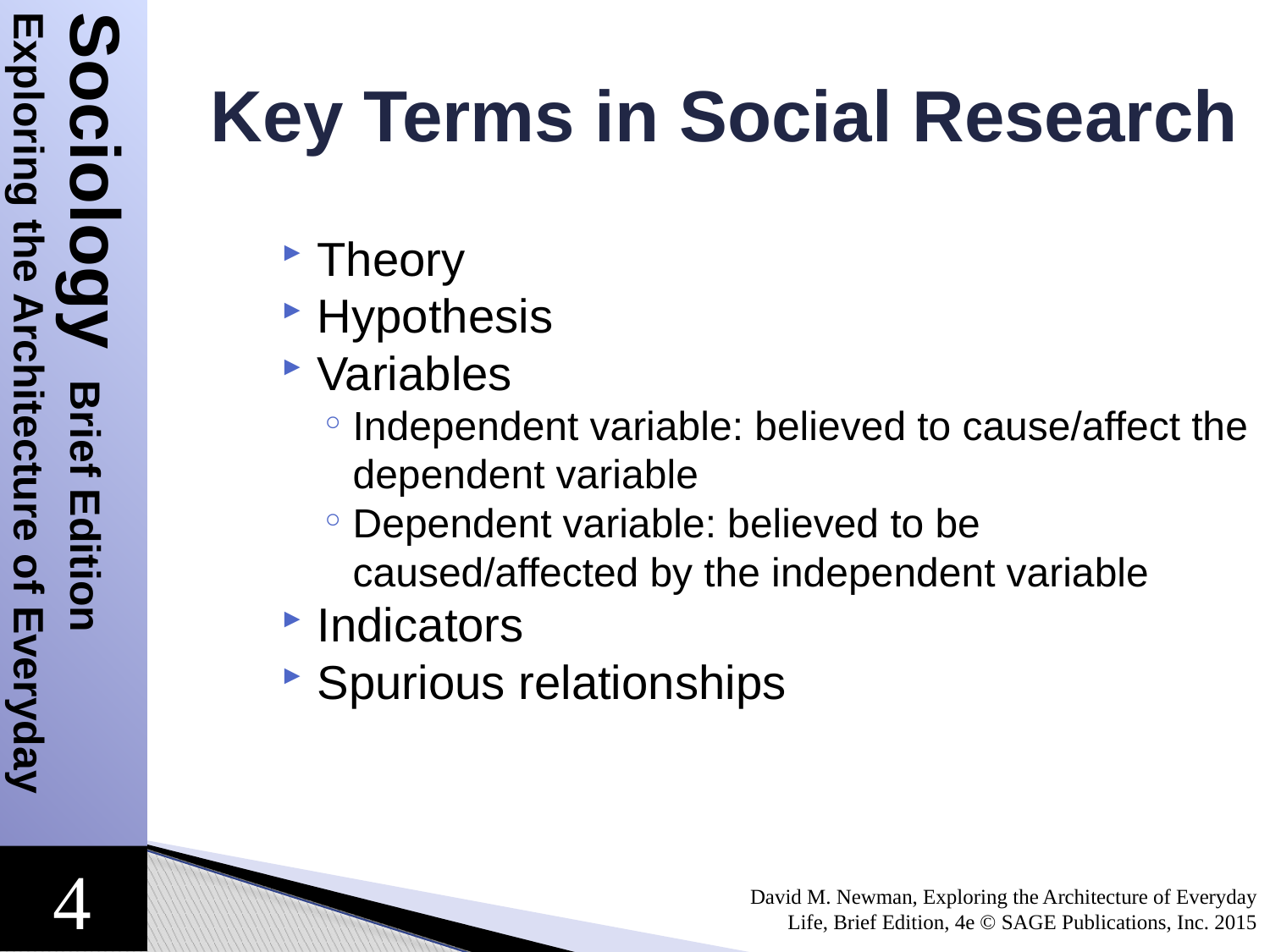

Key Terms in Social Research
Theory
Hypothesis
Variables
Independent variable: believed to cause/affect the dependent variable
Dependent variable: believed to be caused/affected by the independent variable
Indicators
Spurious relationships
David M. Newman, Exploring the Architecture of Everyday Life, Brief Edition, 4e © SAGE Publications, Inc. 2015